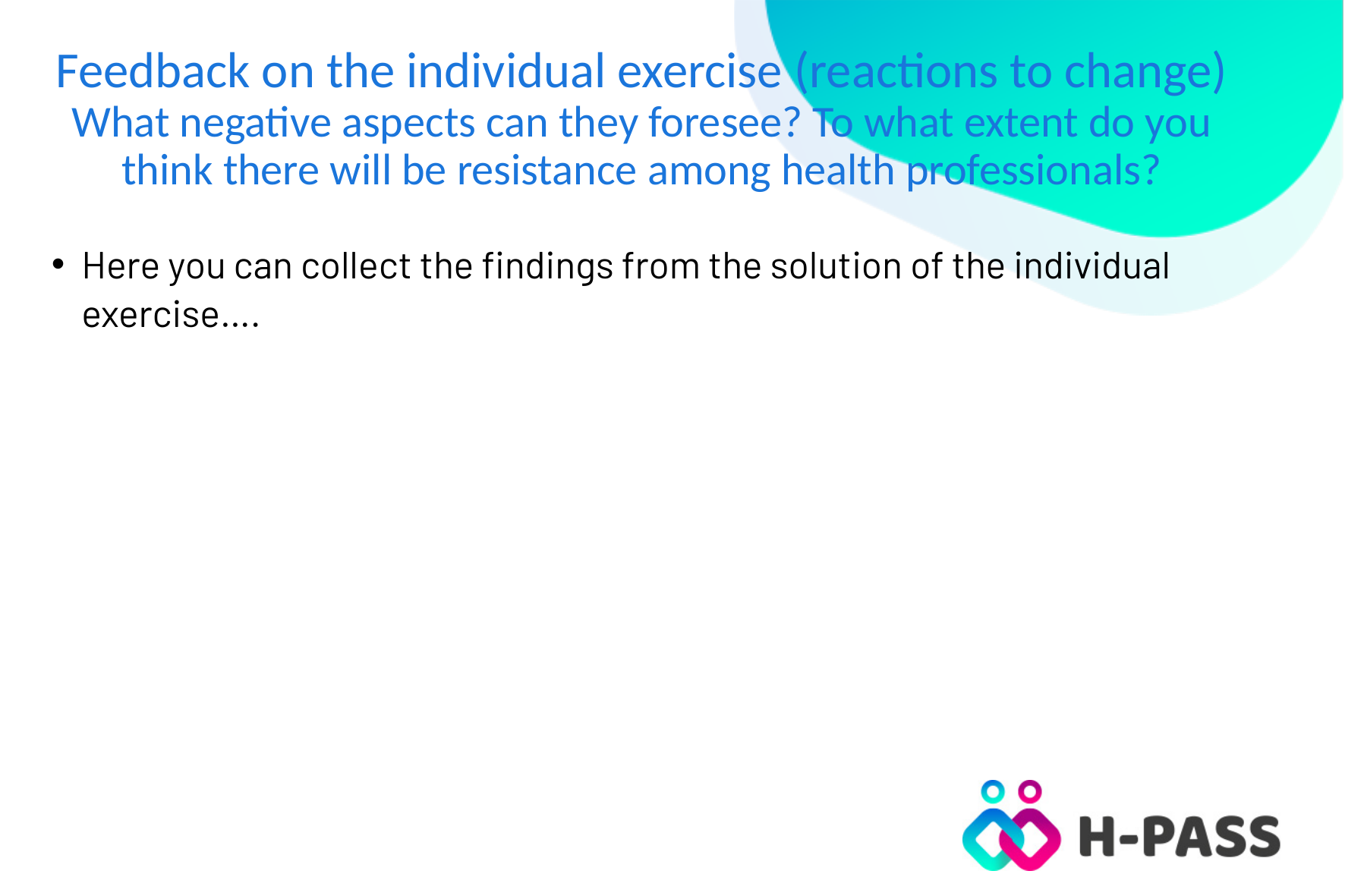

# Feedback on the individual exercise (reactions to change) What negative aspects can they foresee? To what extent do you think there will be resistance among health professionals?
Here you can collect the findings from the solution of the individual exercise….